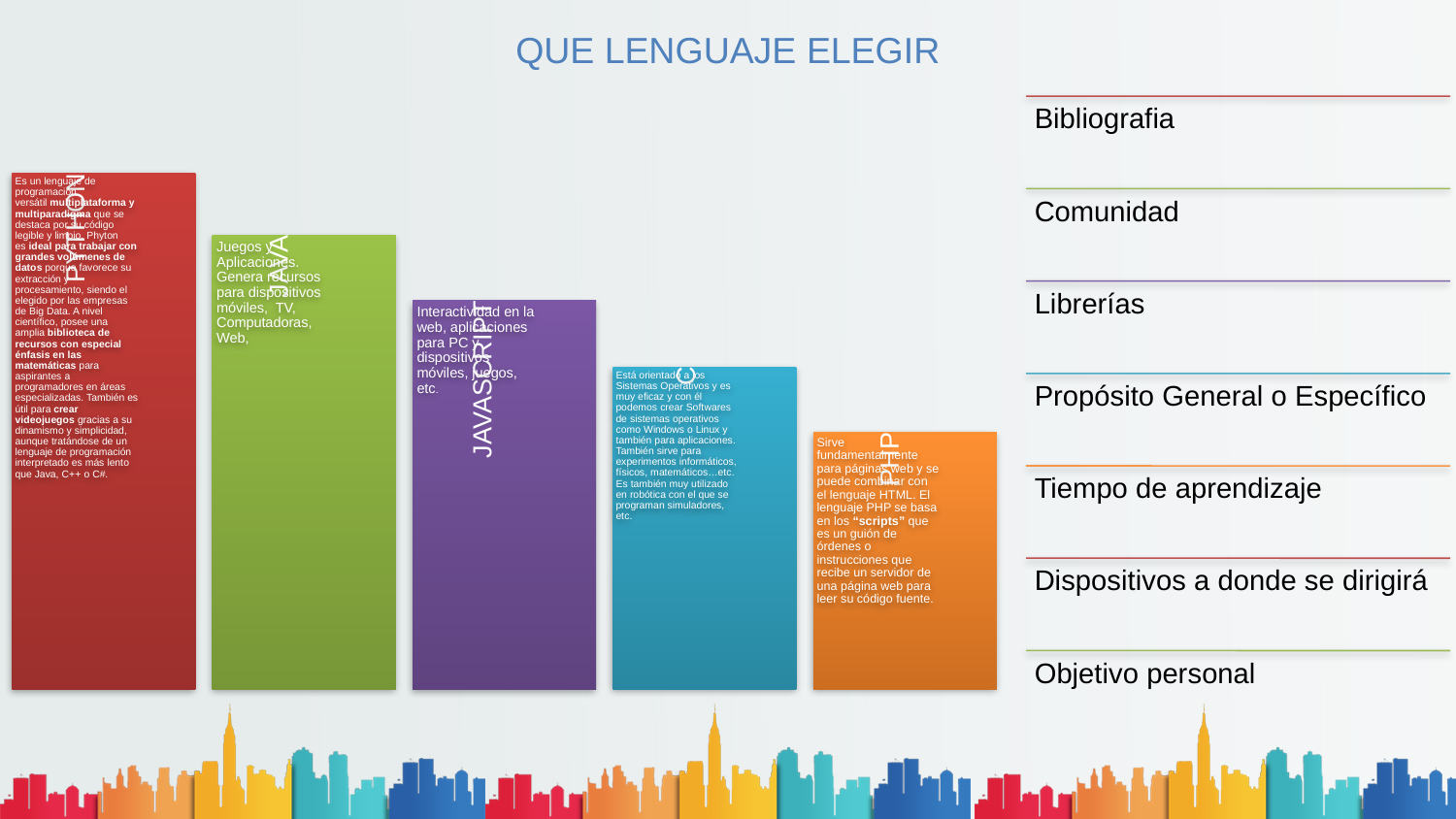

QUE LENGUAJE ELEGIR
JAVASCRIPT
JAVA
C
PYTHON
PHP
Es un lenguaje de programación versátil multiplataforma y multiparadigma que se destaca por su código legible y limpio. Phyton es ideal para trabajar con grandes volúmenes de datos porque favorece su extracción y procesamiento, siendo el elegido por las empresas de Big Data. A nivel científico, posee una amplia biblioteca de recursos con especial énfasis en las matemáticas para aspirantes a programadores en áreas especializadas. También es útil para crear videojuegos gracias a su dinamismo y simplicidad, aunque tratándose de un lenguaje de programación interpretado es más lento que Java, C++ o C#.
Juegos y Aplicaciones. Genera recursos para dispositivos móviles,  TV, Computadoras, Web,
Interactividad en la web, aplicaciones para PC y dispositivos móviles, juegos, etc.
Está orientado a los Sistemas Operativos y es muy eficaz y con él podemos crear Softwares de sistemas operativos como Windows o Linux y también para aplicaciones. También sirve para experimentos informáticos, físicos, matemáticos…etc. Es también muy utilizado en robótica con el que se programan simuladores, etc.
Sirve fundamentalmente para páginas web y se puede combinar con el lenguaje HTML. El lenguaje PHP se basa en los “scripts” que es un guión de órdenes o instrucciones que recibe un servidor de una página web para leer su código fuente.
Bibliografia
Comunidad
Librerías
Propósito General o Específico
Tiempo de aprendizaje
Dispositivos a donde se dirigirá
Objetivo personal